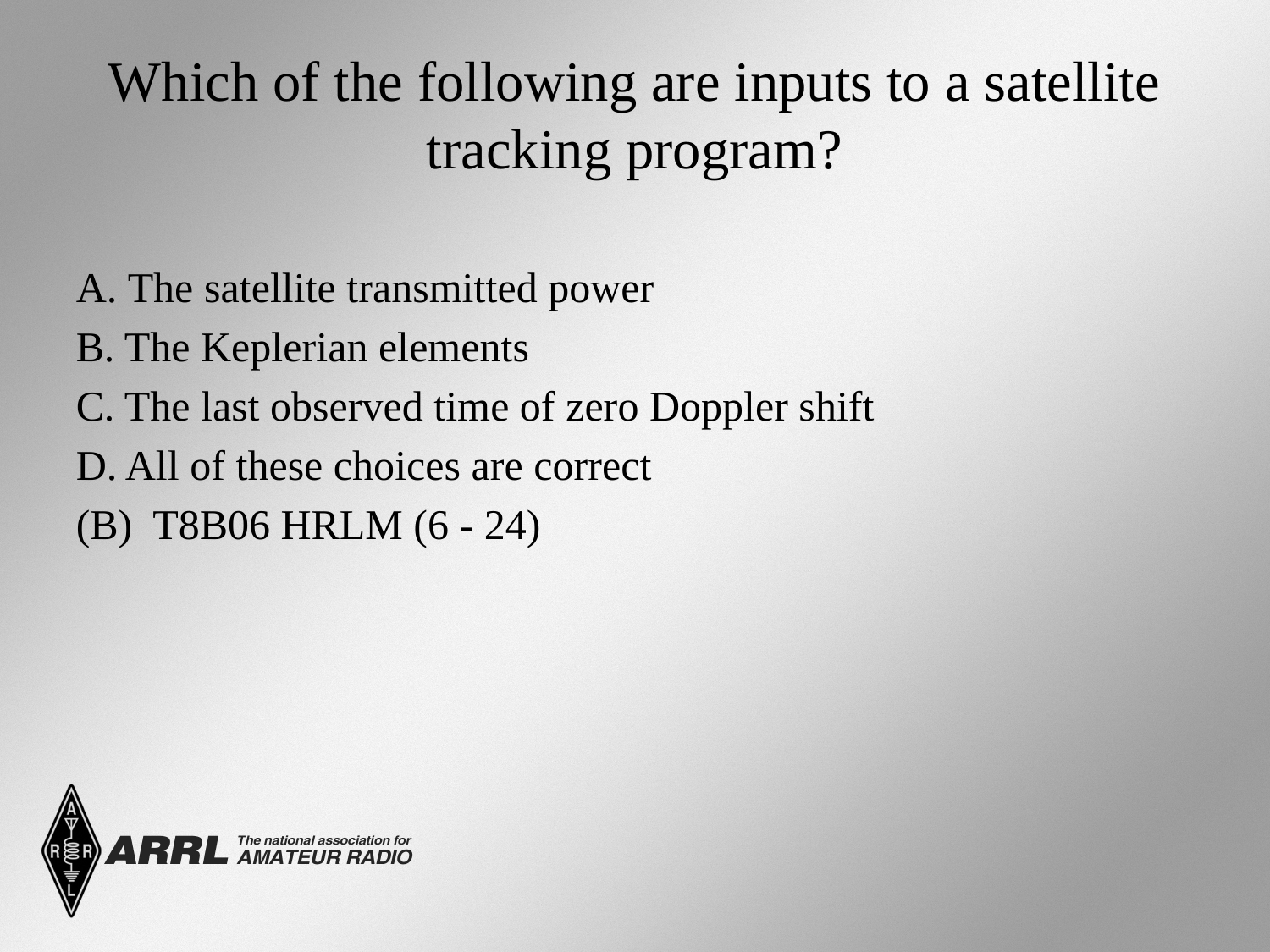

# Which of the following are inputs to a satellite tracking program?
A. The satellite transmitted power
B. The Keplerian elements
C. The last observed time of zero Doppler shift
D. All of these choices are correct
(B)  T8B06 HRLM (6 - 24)